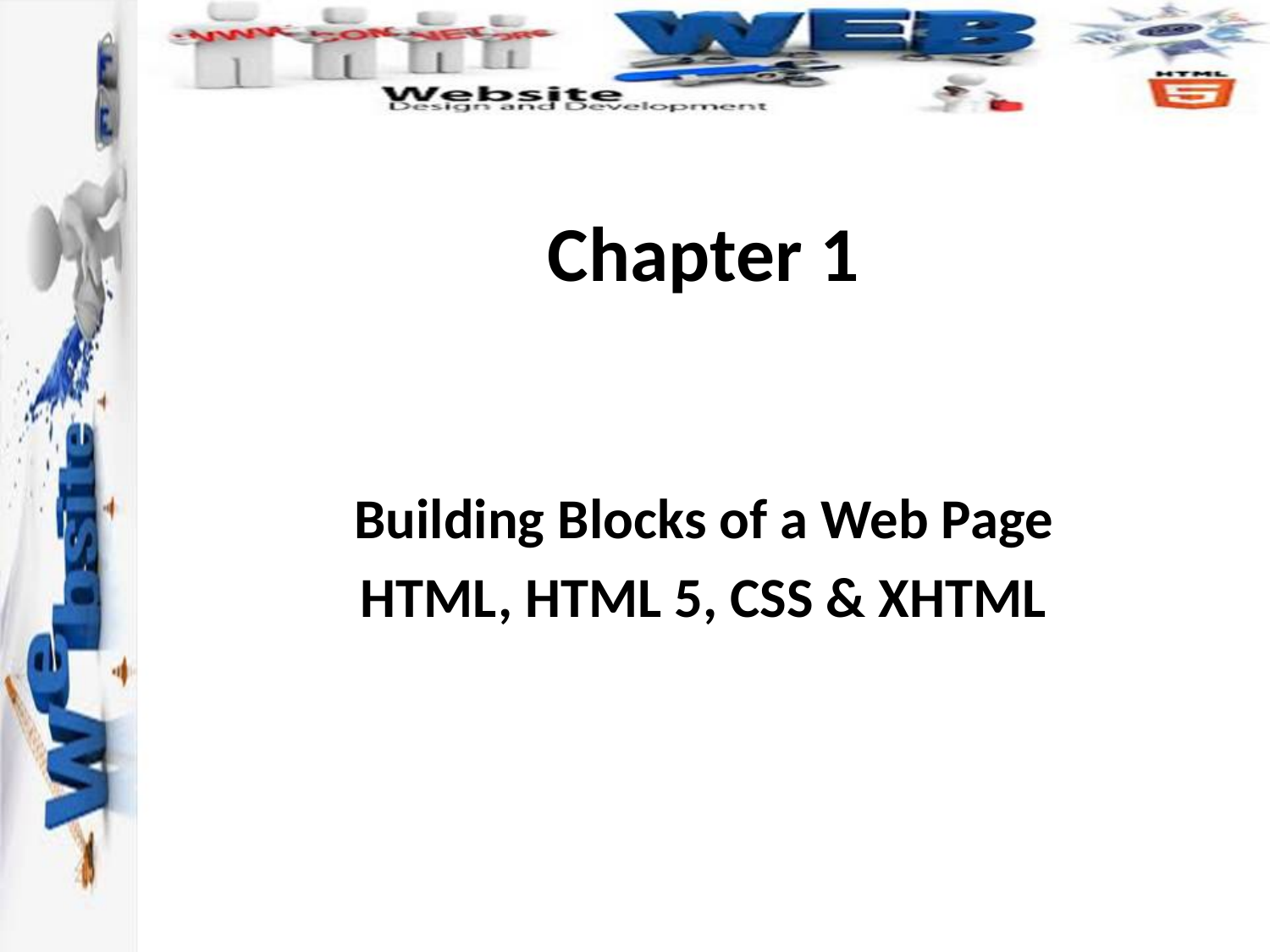

# Chapter 1
Building Blocks of a Web Page
HTML, HTML 5, CSS & XHTML